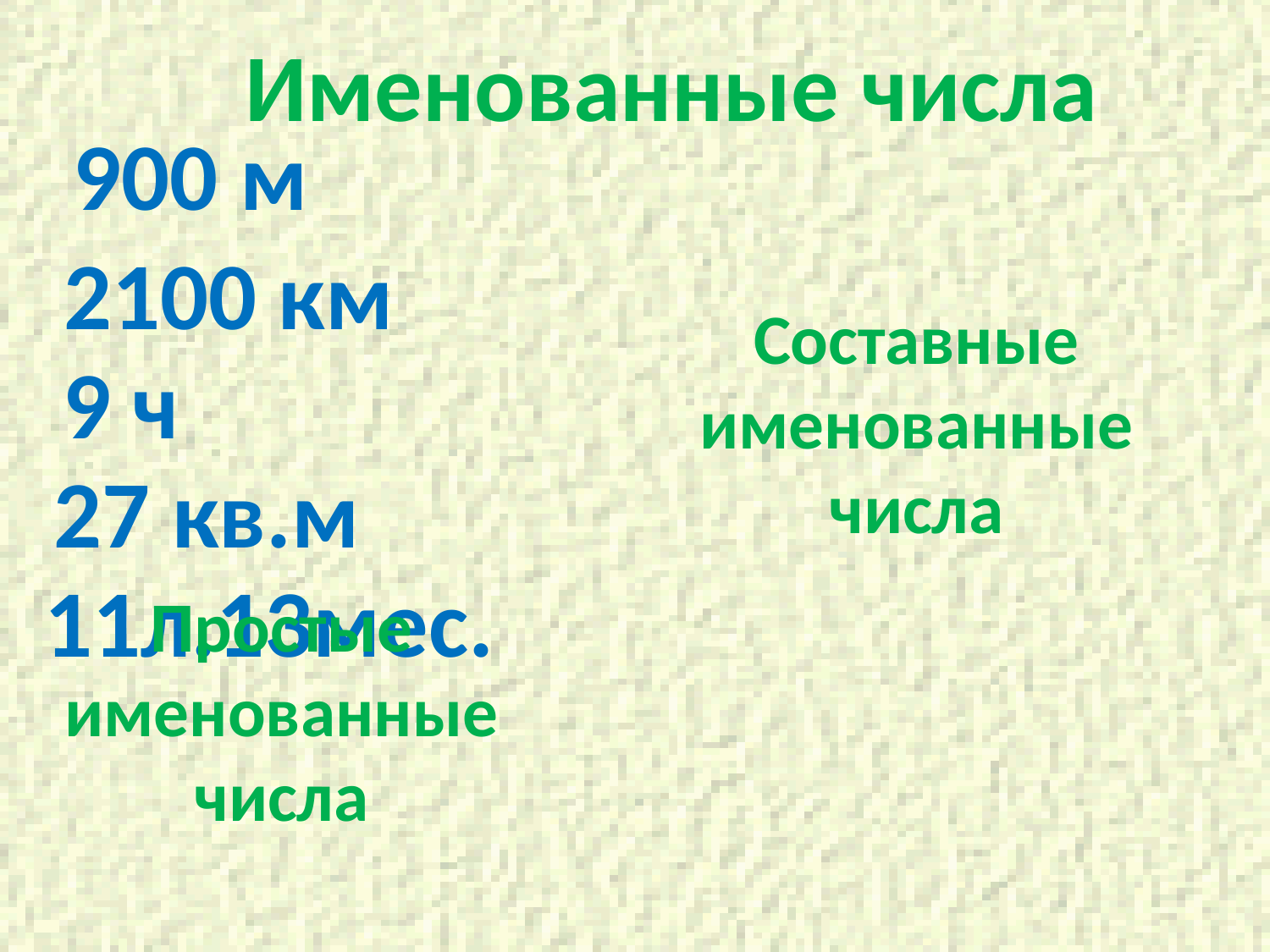

Именованные числа
900 м
2100 км
Составные
именованные
числа
9 ч
27 кв.м
11л.13мес.
Простые
именованные
числа